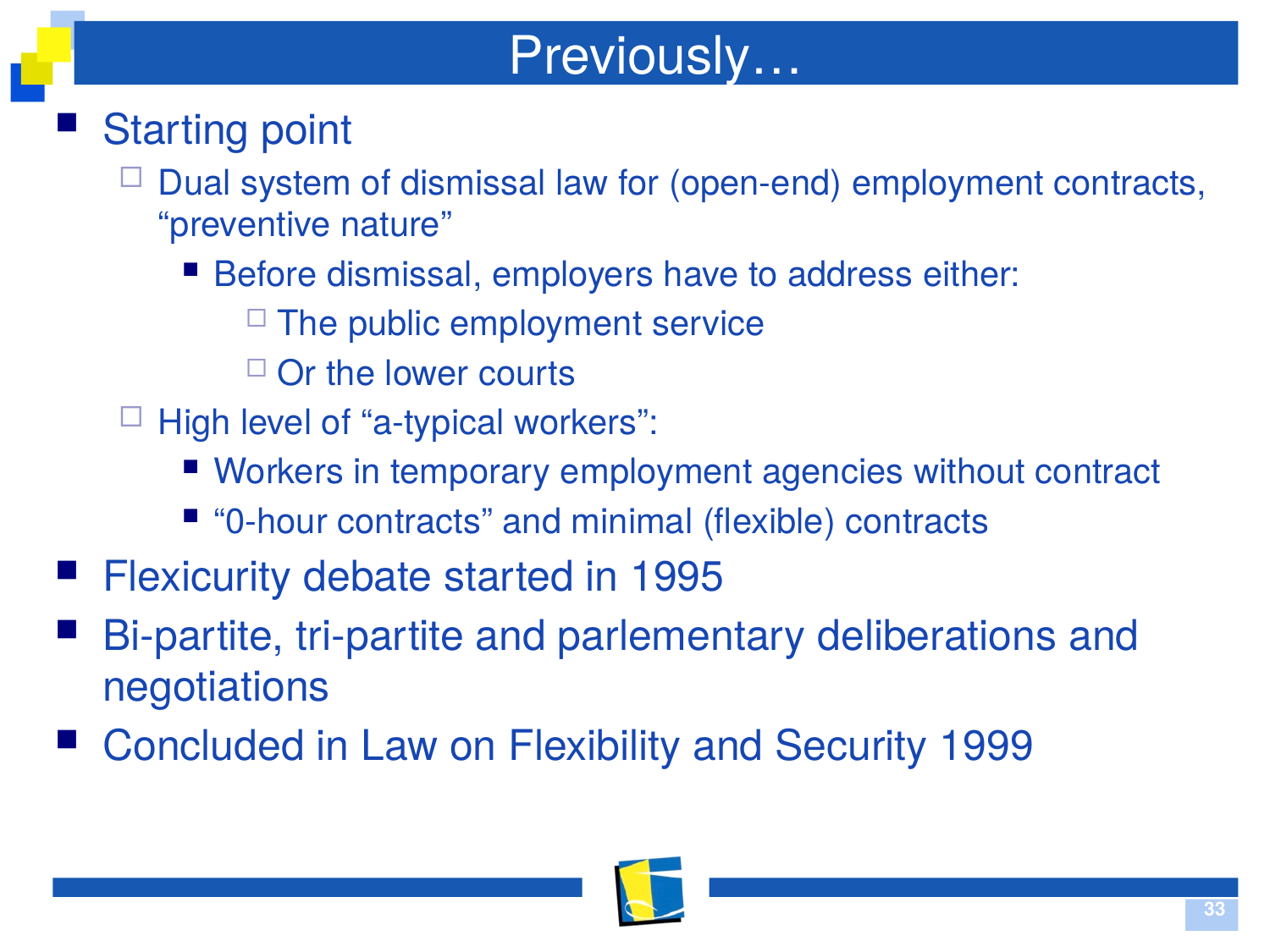

# Previously…
Starting point
Dual system of dismissal law for (open-end) employment contracts, “preventive nature”
Before dismissal, employers have to address either:
The public employment service
Or the lower courts
High level of “a-typical workers”:
Workers in temporary employment agencies without contract
“0-hour contracts” and minimal (flexible) contracts
Flexicurity debate started in 1995
Bi-partite, tri-partite and parlementary deliberations and negotiations
Concluded in Law on Flexibility and Security 1999
33